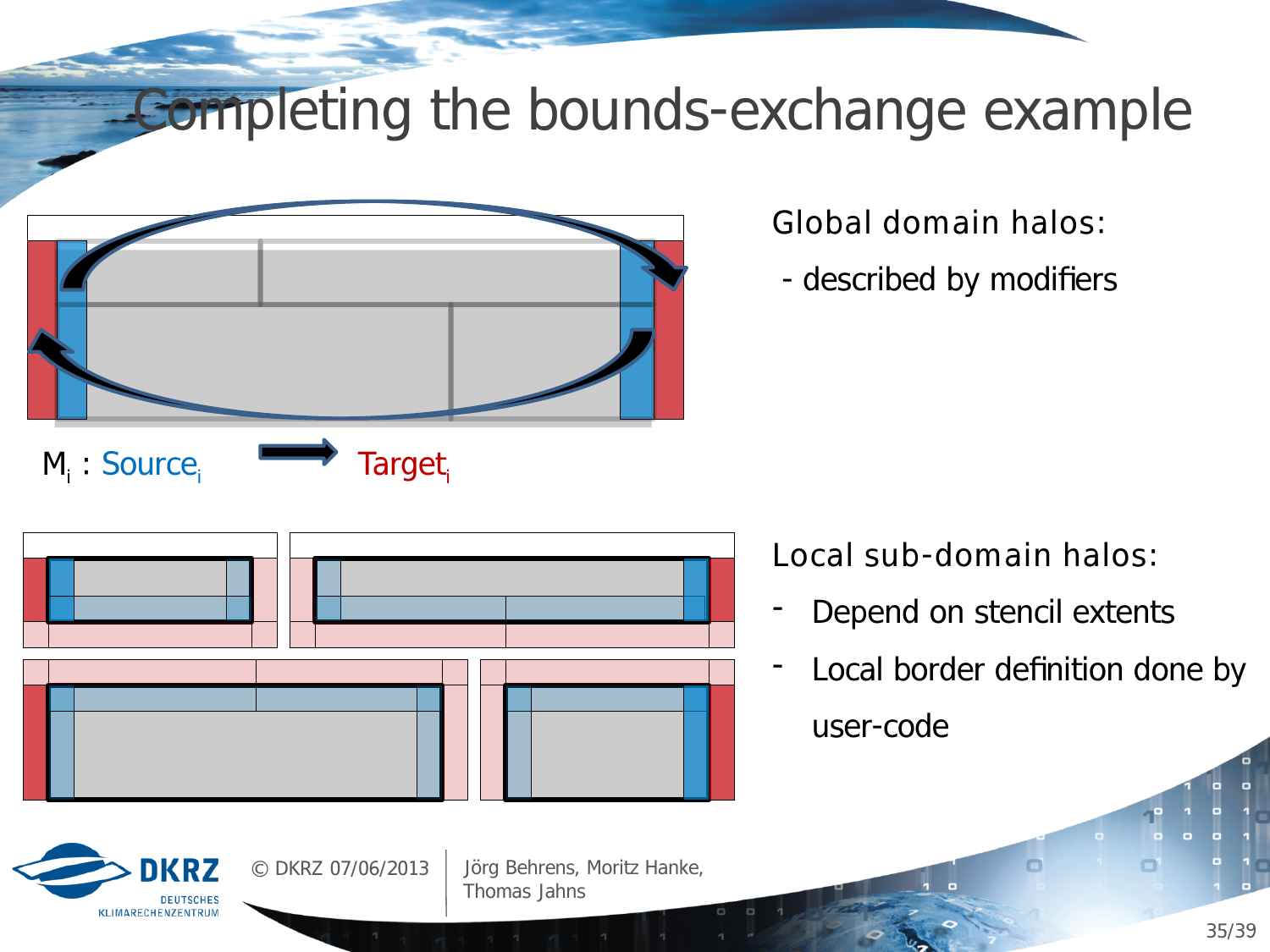

# Completing the bounds-exchange example
Global domain halos:
 - described by modifiers

Mi : Sourcei                    Targeti

Local sub-domain halos:
Depend on stencil extents
Local border definition done by user-code

Jörg Behrens, Moritz Hanke, Thomas Jahns
07/06/2013
35